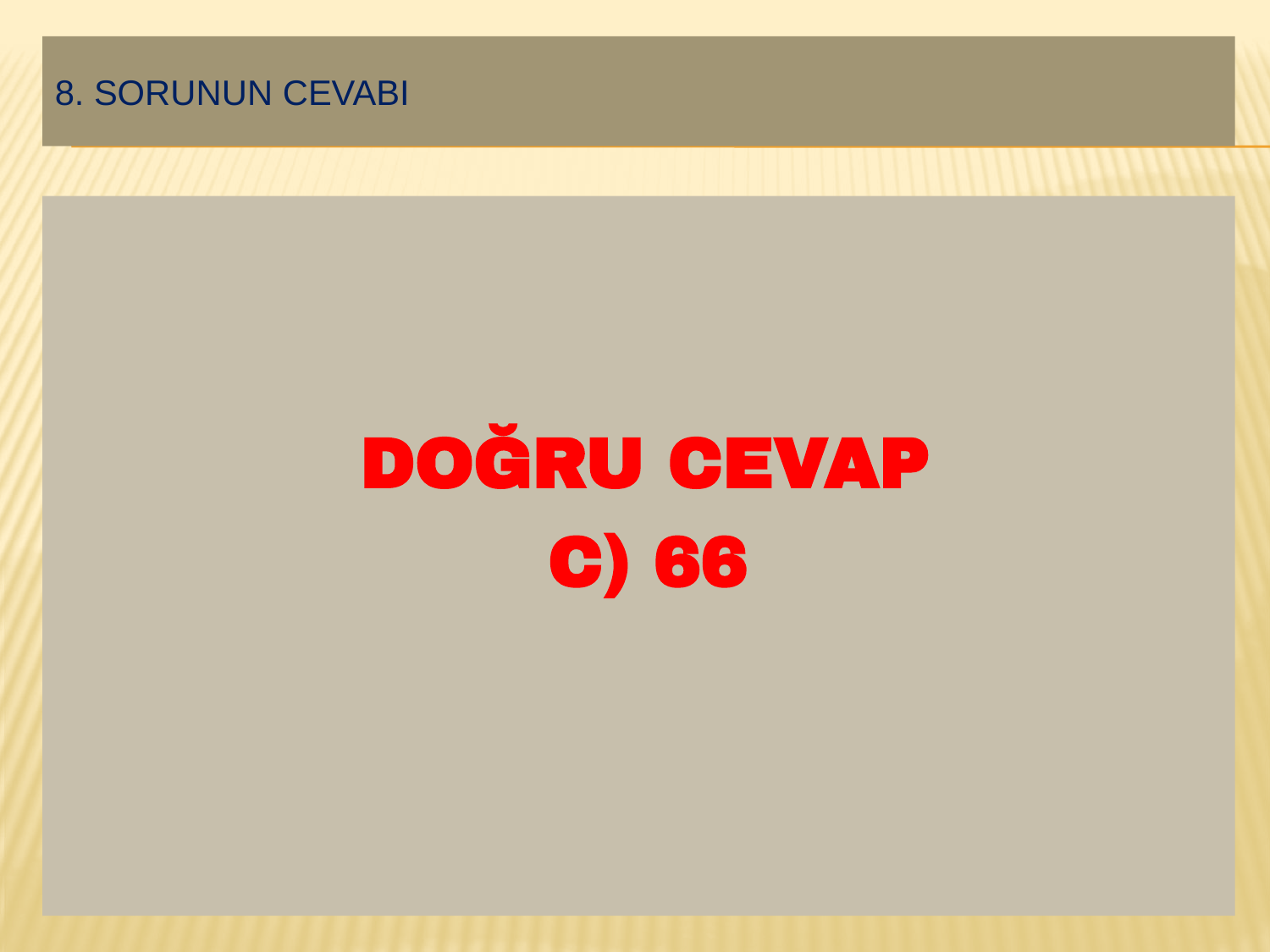

# 8. SORUNUN CEVABI

             DOĞRU CEVAP
                     C) 66